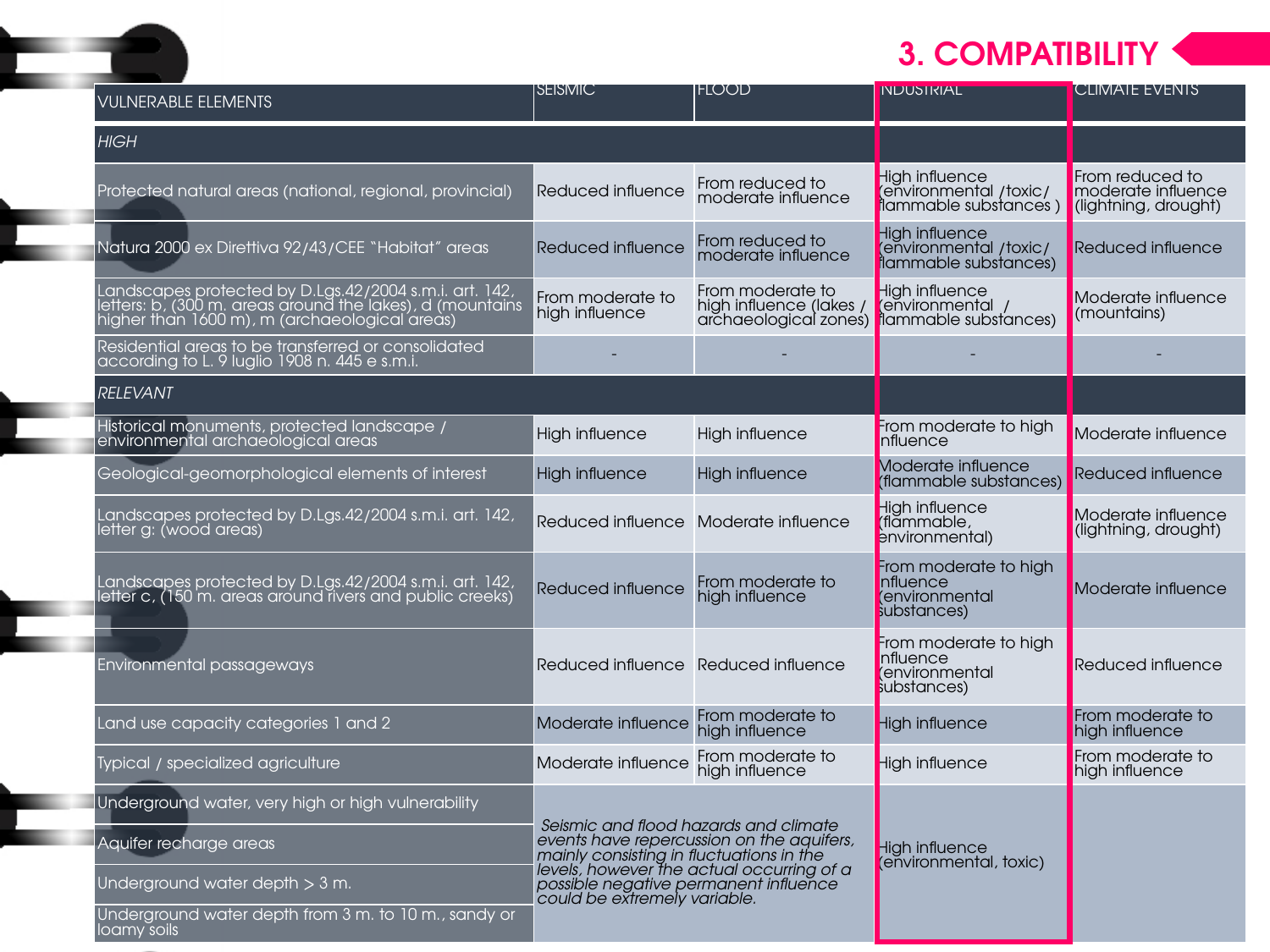

3. COMPATIBILITY
| VULNERABLE ELEMENTS | SEISMIC | FLOOD | INDUSTRIAL | CLIMATE EVENTS |
| --- | --- | --- | --- | --- |
| HIGH |  |  |  |  |
| Protected natural areas (national, regional, provincial) | Reduced influence | From reduced to moderate influence | High influence (environmental /toxic/ flammable substances ) | From reduced to moderate influence (lightning, drought) |
| Natura 2000 ex Direttiva 92/43/CEE “Habitat” areas | Reduced influence | From reduced to moderate influence | High influence (environmental /toxic/ flammable substances) | Reduced influence |
| Landscapes protected by D.Lgs.42/2004 s.m.i. art. 142, letters: b, (300 m. areas around the lakes), d (mountains higher than 1600 m), m (archaeological areas) | From moderate to high influence | From moderate to high influence (lakes / archaeological zones) | High influence (environmental / flammable substances) | Moderate influence (mountains) |
| Residential areas to be transferred or consolidated according to L. 9 luglio 1908 n. 445 e s.m.i. | - | - | - | - |
| RELEVANT |  |  |  |  |
| Historical monuments, protected landscape / environmental archaeological areas | High influence | High influence | From moderate to high influence | Moderate influence |
| Geological-geomorphological elements of interest | High influence | High influence | Moderate influence (flammable substances) | Reduced influence |
| Landscapes protected by D.Lgs.42/2004 s.m.i. art. 142, letter g: (wood areas) | Reduced influence | Moderate influence | High influence (flammable, environmental) | Moderate influence (lightning, drought) |
| Landscapes protected by D.Lgs.42/2004 s.m.i. art. 142, letter c, (150 m. areas around rivers and public creeks) | Reduced influence | From moderate to high influence | From moderate to high influence (environmental substances) | Moderate influence |
| Environmental passageways | Reduced influence | Reduced influence | From moderate to high influence (environmental substances) | Reduced influence |
| Land use capacity categories 1 and 2 | Moderate influence | From moderate to high influence | High influence | From moderate to high influence |
| Typical / specialized agriculture | Moderate influence | From moderate to high influence | High influence | From moderate to high influence |
| Underground water, very high or high vulnerability | Seismic and flood hazards and climate events have repercussion on the aquifers, mainly consisting in fluctuations in the levels, however the actual occurring of a possible negative permanent influence could be extremely variable. |  | High influence (environmental, toxic) |  |
| Aquifer recharge areas |  |  |  |  |
| Underground water depth > 3 m. |  |  |  |  |
| Underground water depth from 3 m. to 10 m., sandy or loamy soils |  |  |  |  |